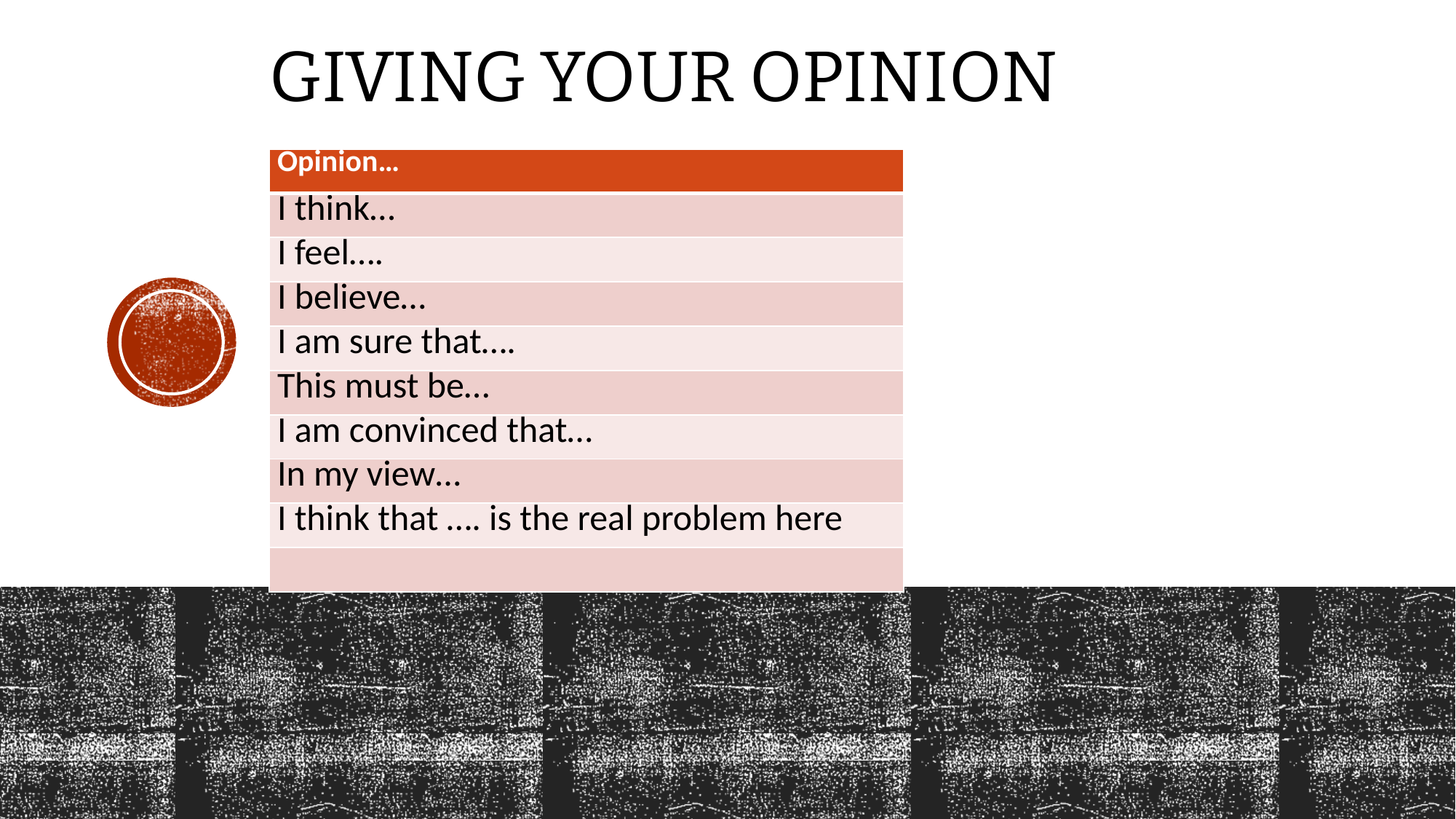

# Giving your opinion

| Opinion… |
| --- |
| I think… |
| I feel…. |
| I believe… |
| I am sure that…. |
| This must be… |
| I am convinced that… |
| In my view… |
| I think that …. is the real problem here |
|  |